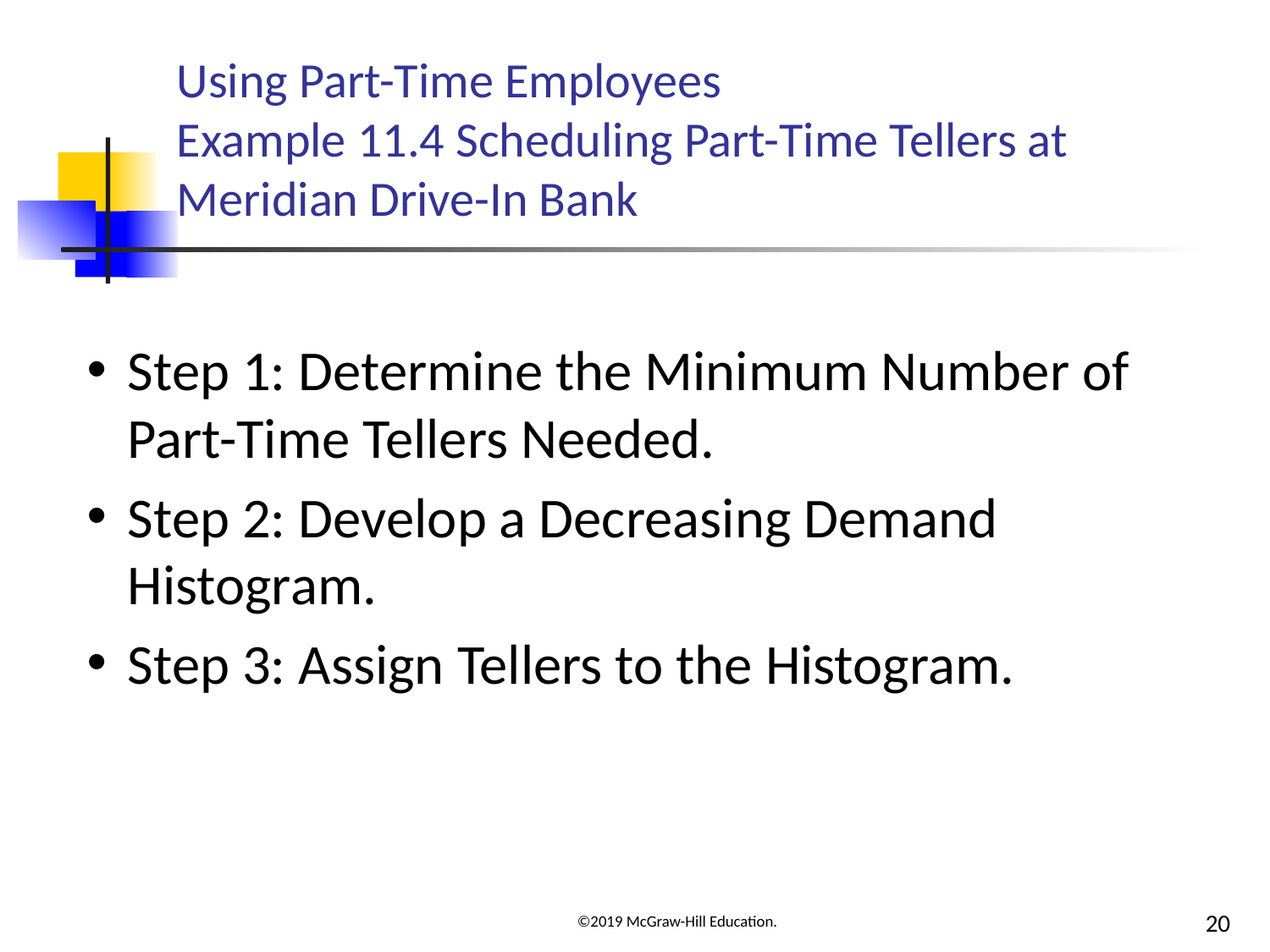

# Using Part-Time Employees Example 11.4 Scheduling Part-Time Tellers at Meridian Drive-In Bank
Step 1: Determine the Minimum Number of Part-Time Tellers Needed.
Step 2: Develop a Decreasing Demand Histogram.
Step 3: Assign Tellers to the Histogram.